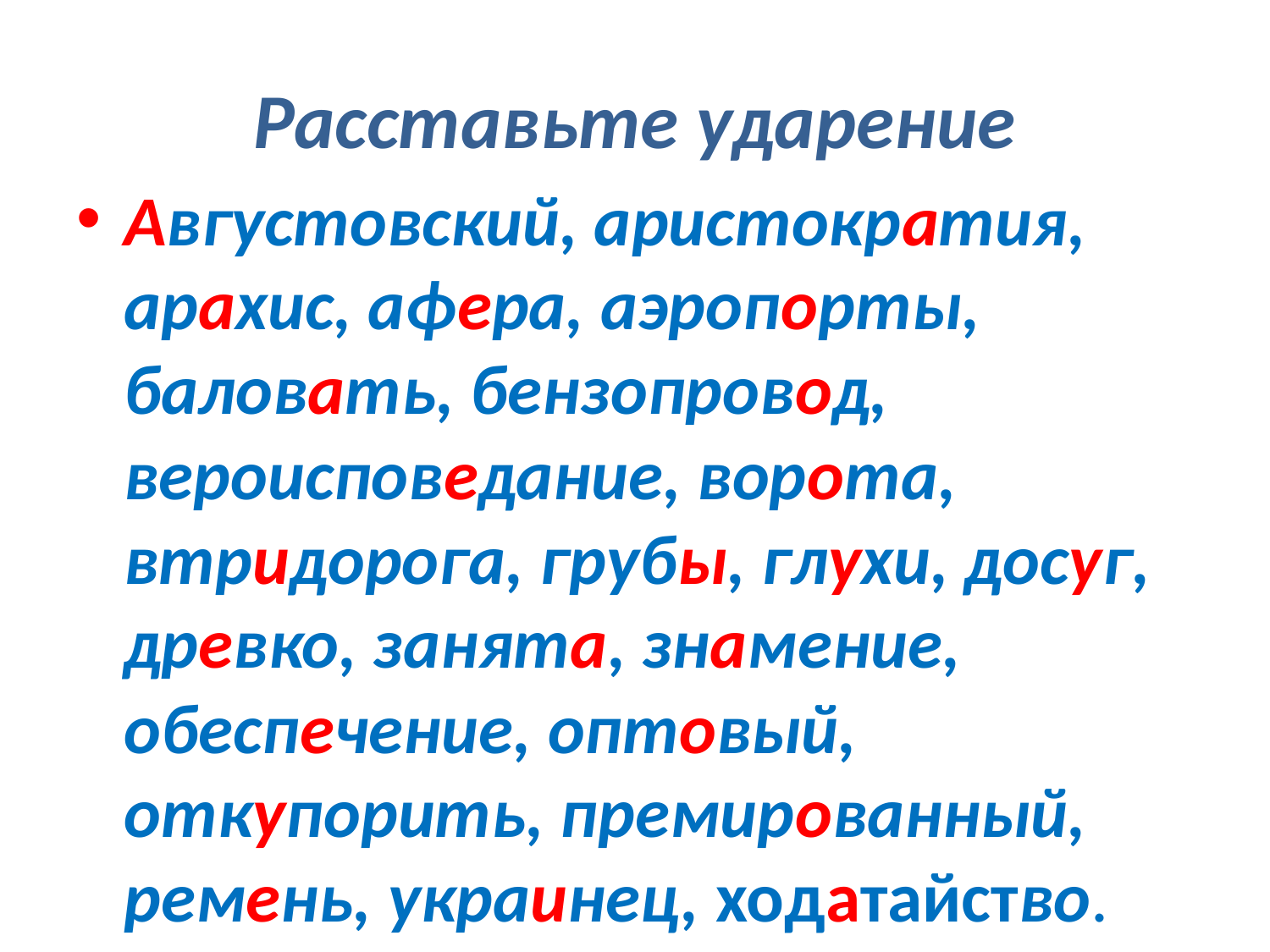

# Расставьте ударение
Августовский, аристократия, арахис, афера, аэропорты, баловать, бензопровод, вероисповедание, ворота, втридорога, грубы, глухи, досуг, древко, занята, знамение, обеспечение, оптовый, откупорить, премированный, ремень, украинец, ходатайство.